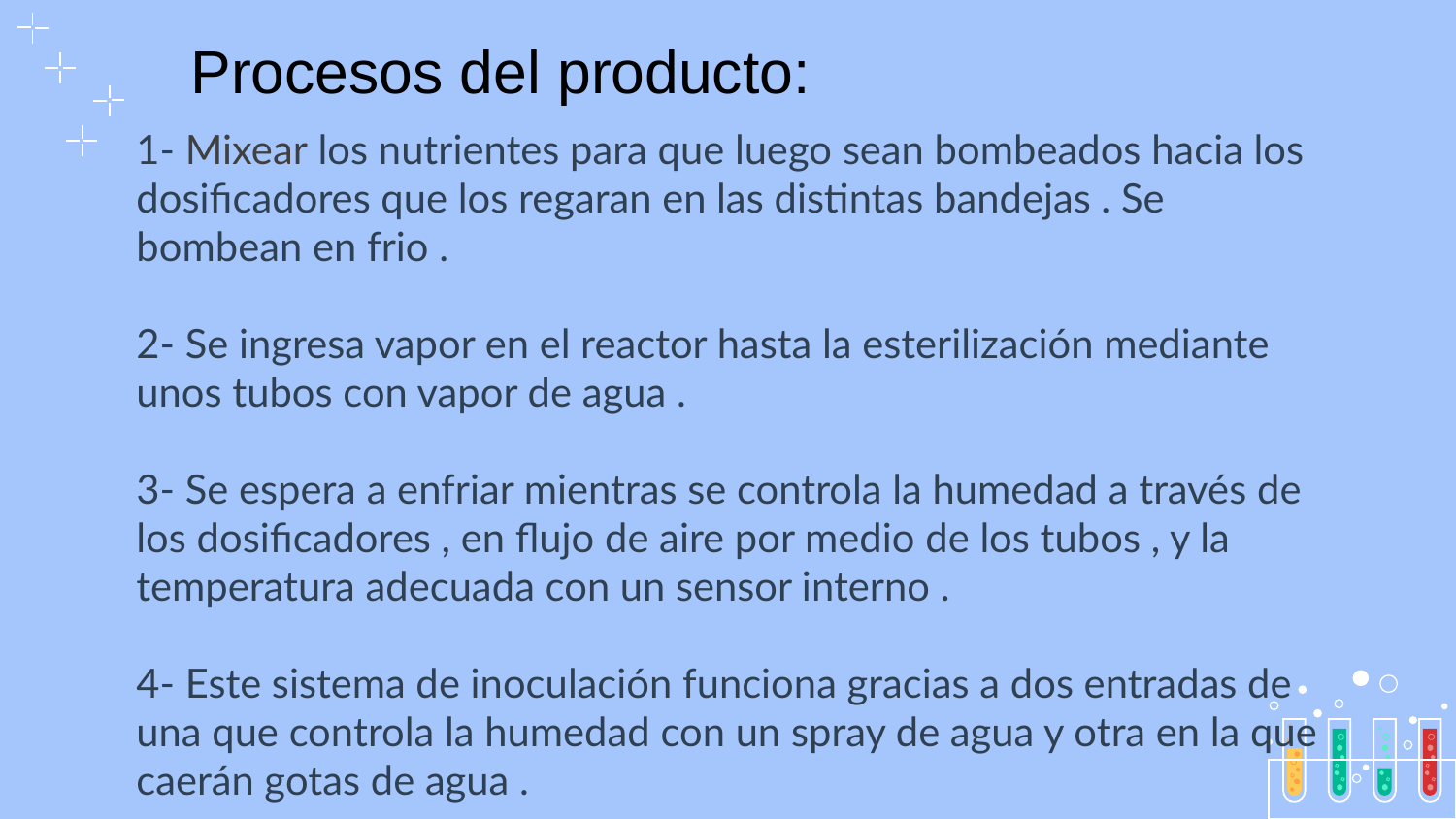

# Procesos del producto:
1- Mixear los nutrientes para que luego sean bombeados hacia los dosificadores que los regaran en las distintas bandejas . Se bombean en frio .

2- Se ingresa vapor en el reactor hasta la esterilización mediante unos tubos con vapor de agua .

3- Se espera a enfriar mientras se controla la humedad a través de los dosificadores , en flujo de aire por medio de los tubos , y la temperatura adecuada con un sensor interno .

4- Este sistema de inoculación funciona gracias a dos entradas de una que controla la humedad con un spray de agua y otra en la que caerán gotas de agua .